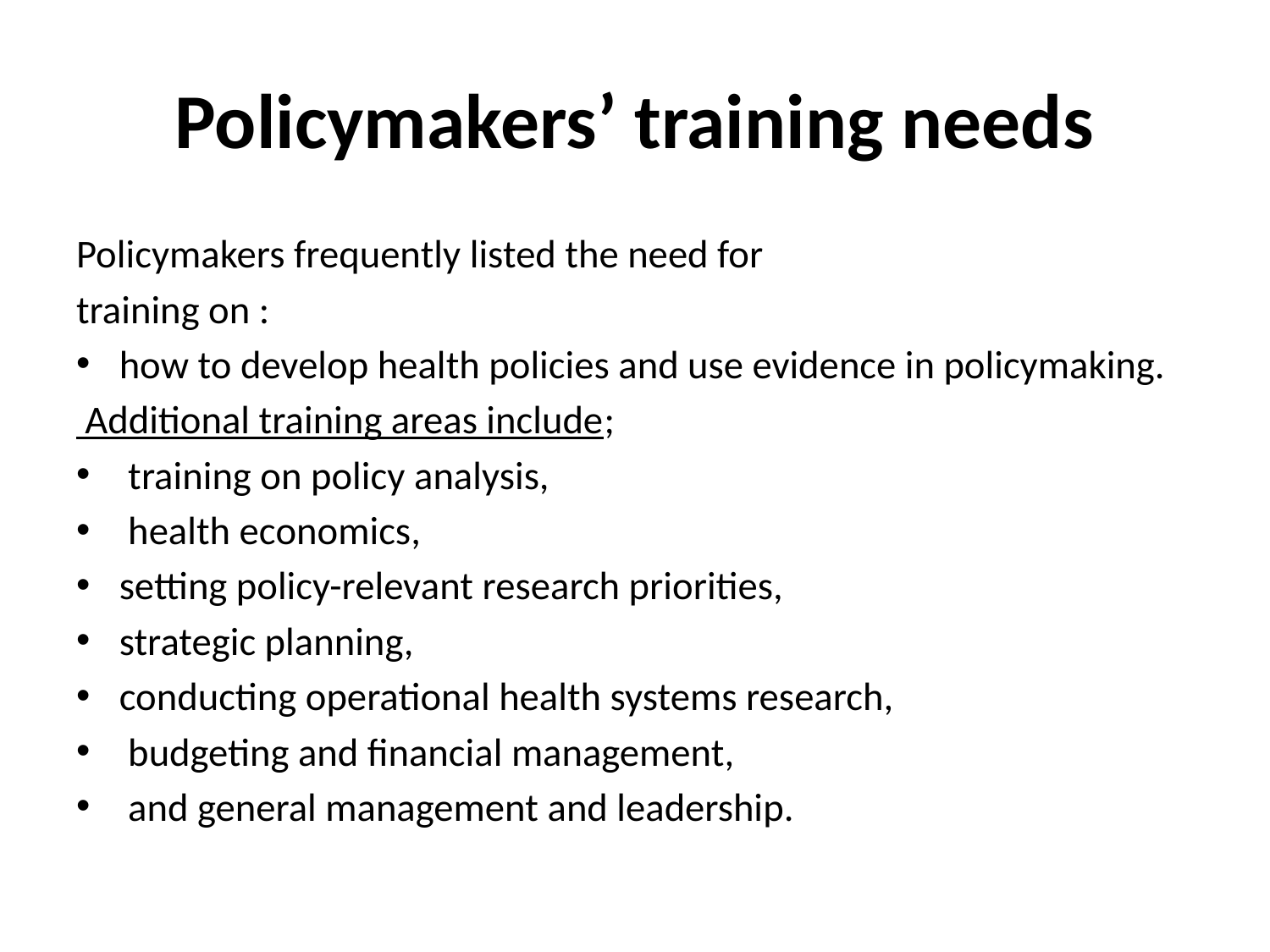

# Policymakers’ training needs
Policymakers frequently listed the need for
training on :
how to develop health policies and use evidence in policymaking.
 Additional training areas include;
 training on policy analysis,
 health economics,
setting policy-relevant research priorities,
strategic planning,
conducting operational health systems research,
 budgeting and financial management,
 and general management and leadership.